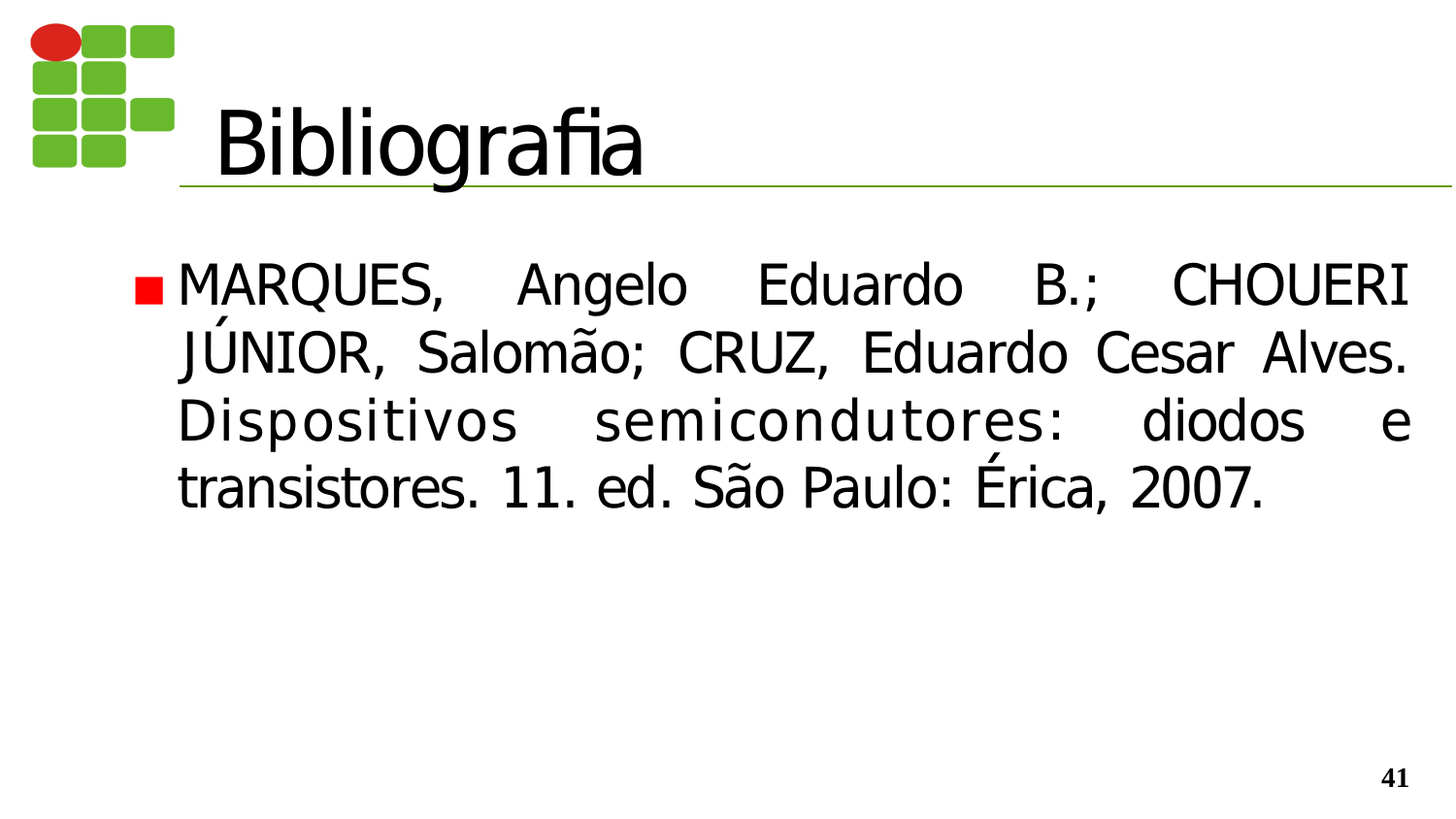

# Bibliografia
MARQUES, Angelo Eduardo B.; CHOUERI JÚNIOR, Salomão; CRUZ, Eduardo Cesar Alves. Dispositivos semicondutores: diodos e transistores. 11. ed. São Paulo: Érica, 2007.

41